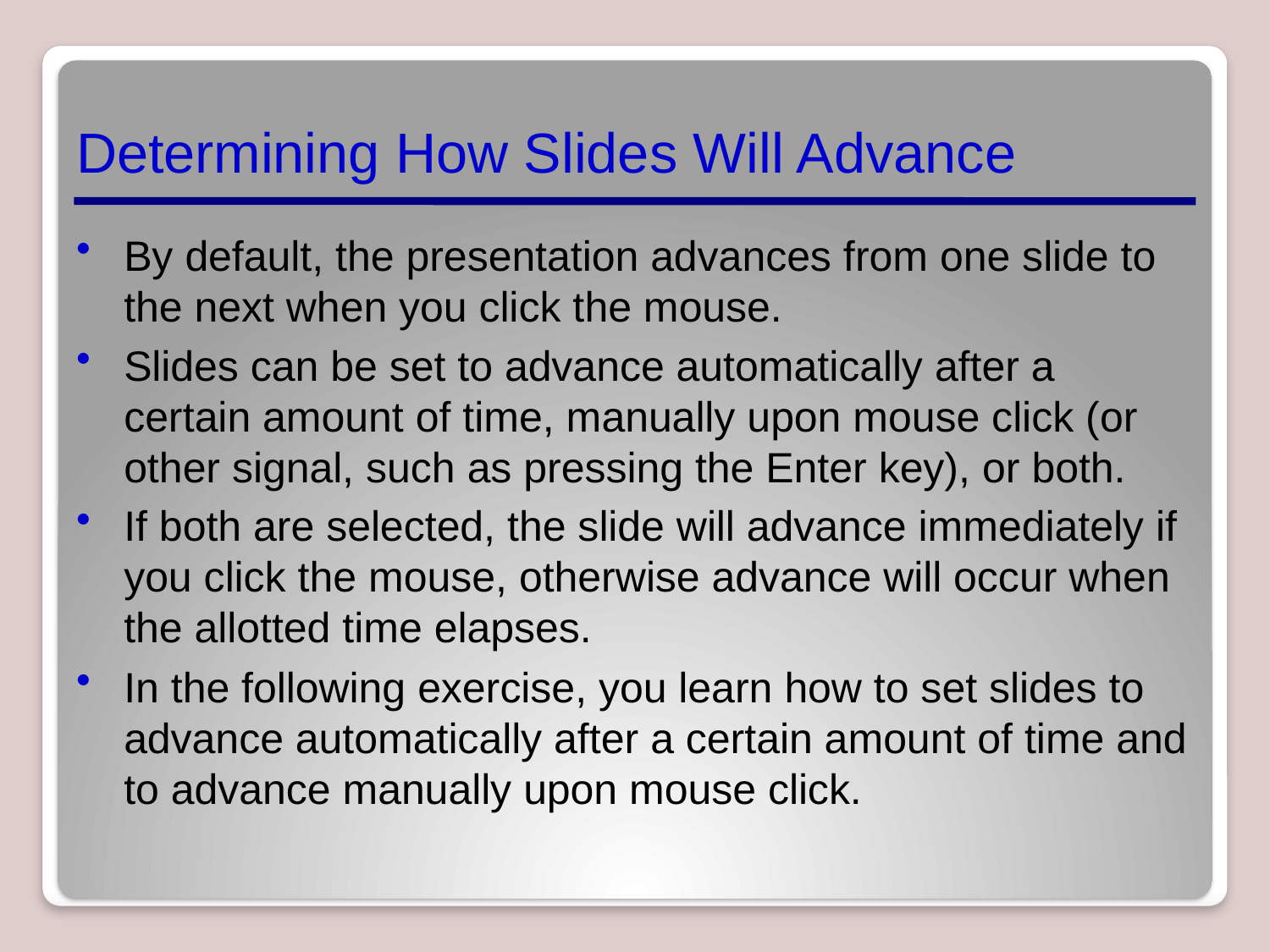

# Determining How Slides Will Advance
By default, the presentation advances from one slide to the next when you click the mouse.
Slides can be set to advance automatically after a certain amount of time, manually upon mouse click (or other signal, such as pressing the Enter key), or both.
If both are selected, the slide will advance immediately if you click the mouse, otherwise advance will occur when the allotted time elapses.
In the following exercise, you learn how to set slides to advance automatically after a certain amount of time and to advance manually upon mouse click.